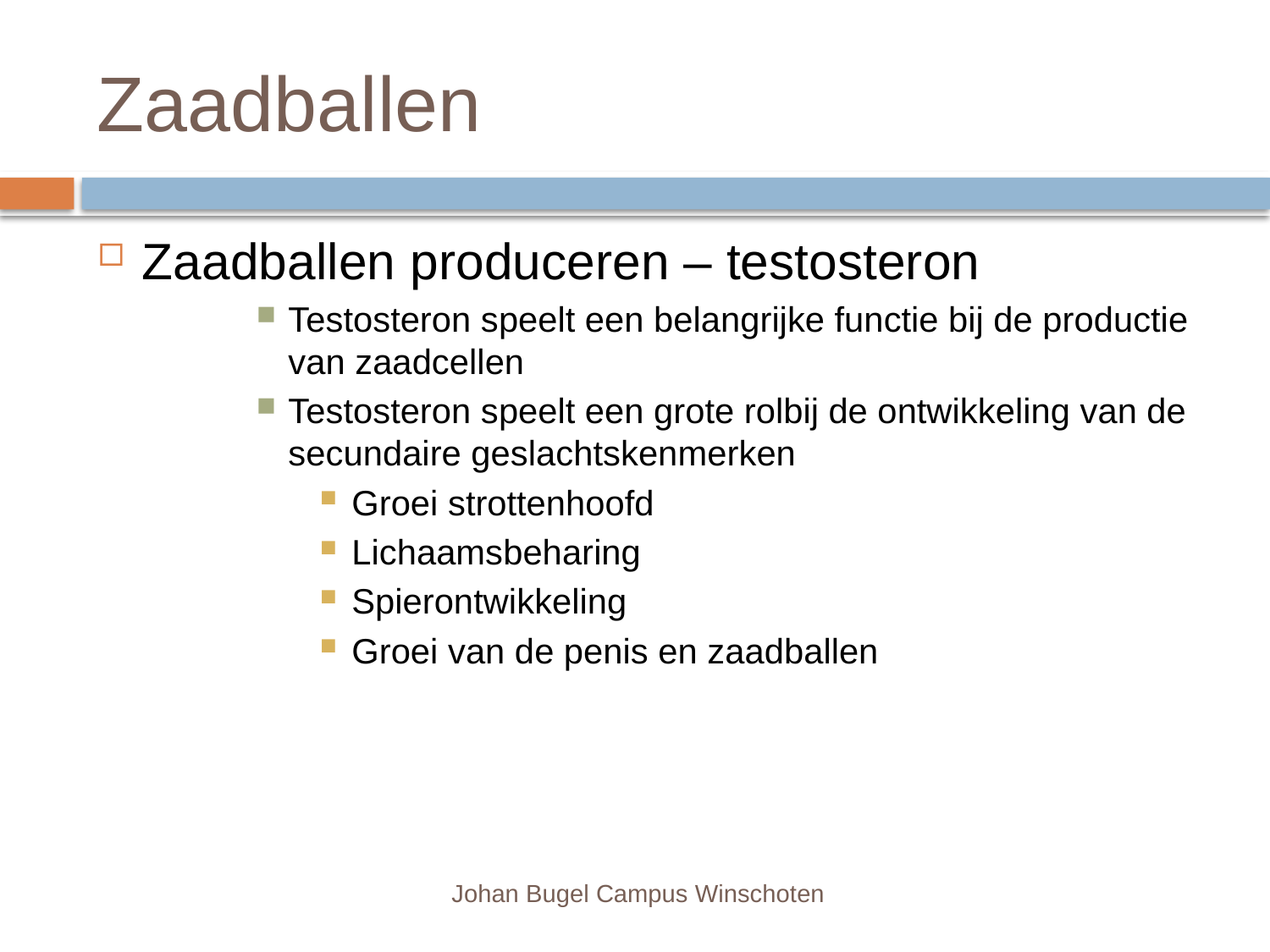

# Zaadballen
Zaadballen produceren – testosteron
Testosteron speelt een belangrijke functie bij de productie van zaadcellen
Testosteron speelt een grote rolbij de ontwikkeling van de secundaire geslachtskenmerken
Groei strottenhoofd
Lichaamsbeharing
Spierontwikkeling
Groei van de penis en zaadballen
Johan Bugel Campus Winschoten